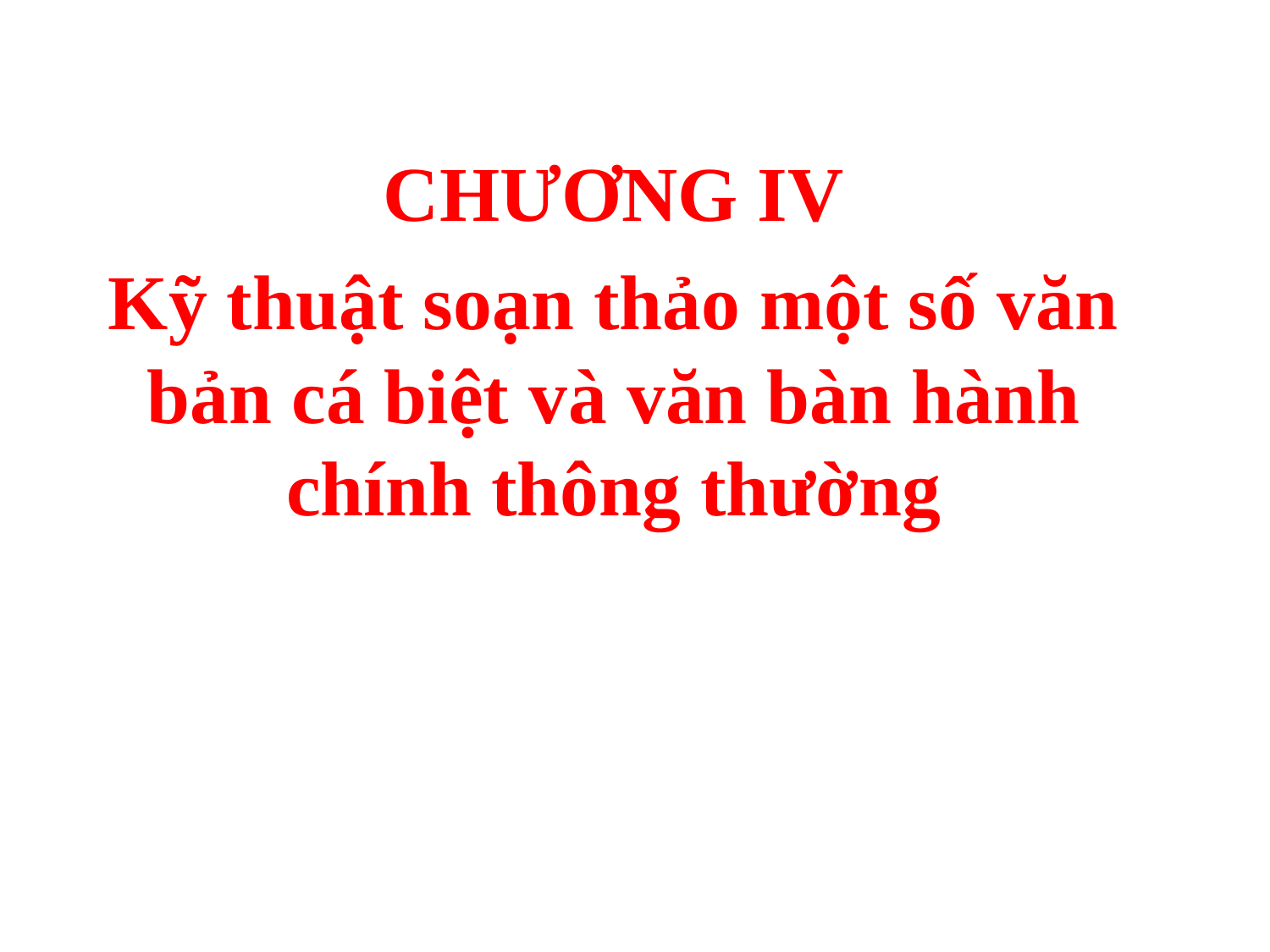

CHƯƠNG IV
Kỹ thuật soạn thảo một số văn bản cá biệt và văn bàn hành chính thông thường